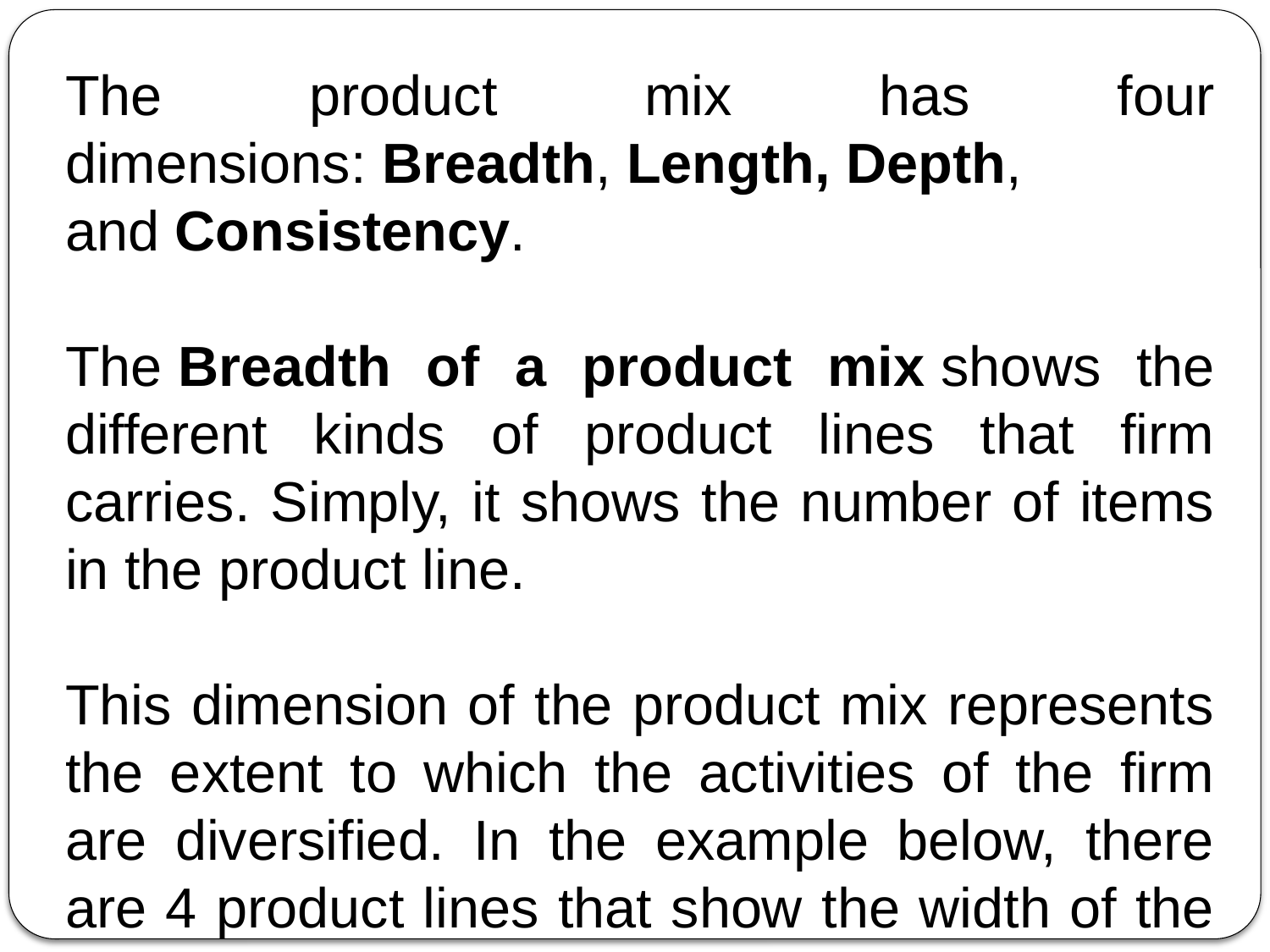

The product mix has four dimensions: Breadth, Length, Depth, and Consistency.

The Breadth of a product mix shows the different kinds of product lines that firm carries. Simply, it shows the number of items in the product line.

This dimension of the product mix represents the extent to which the activities of the firm are diversified. In the example below, there are 4 product lines that show the width of the ITC